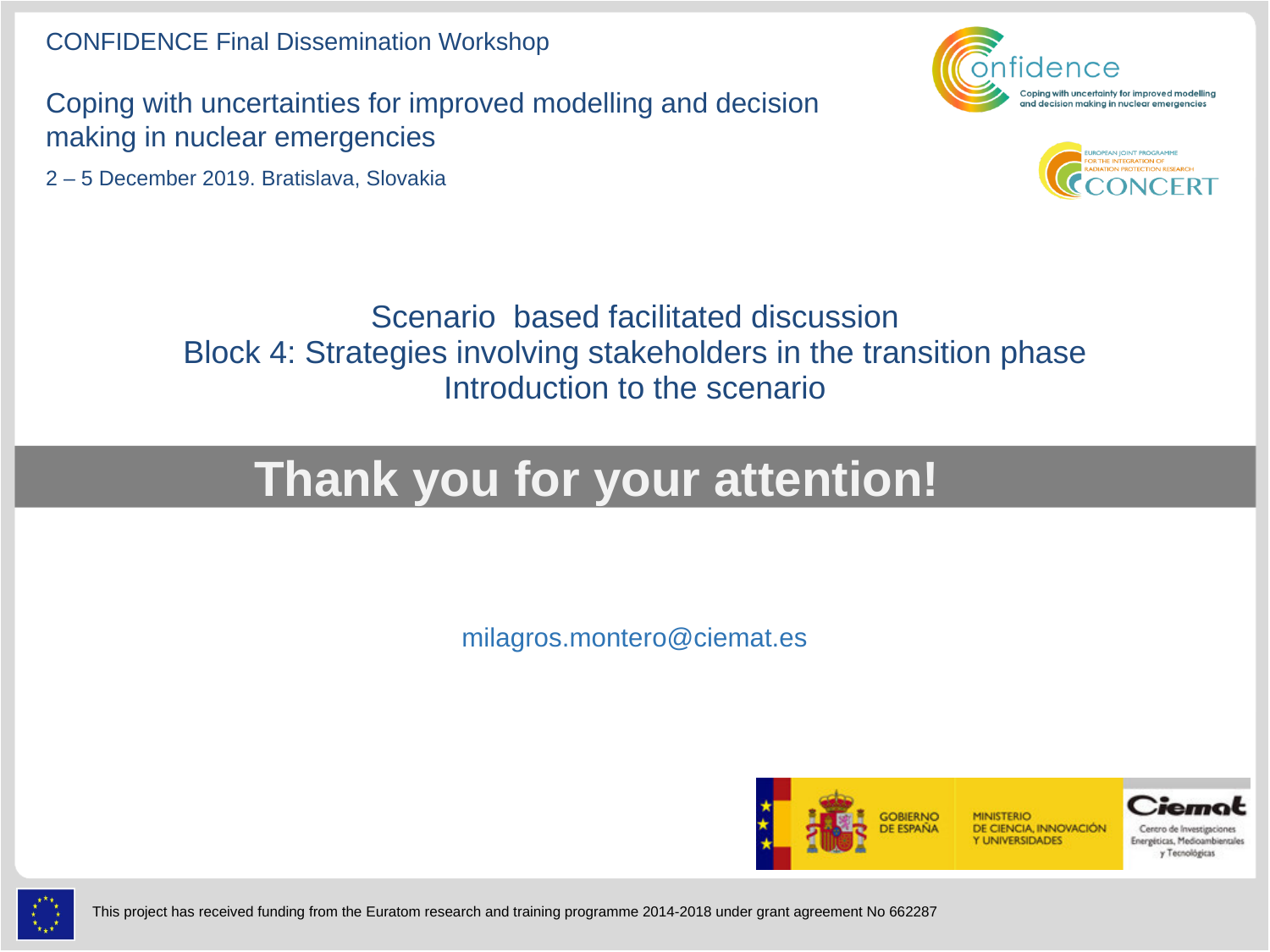

# Scenario  based facilitated discussion Block 4: Strategies involving stakeholders in the transition phase Introduction to the scenario
milagros.montero@ciemat.es